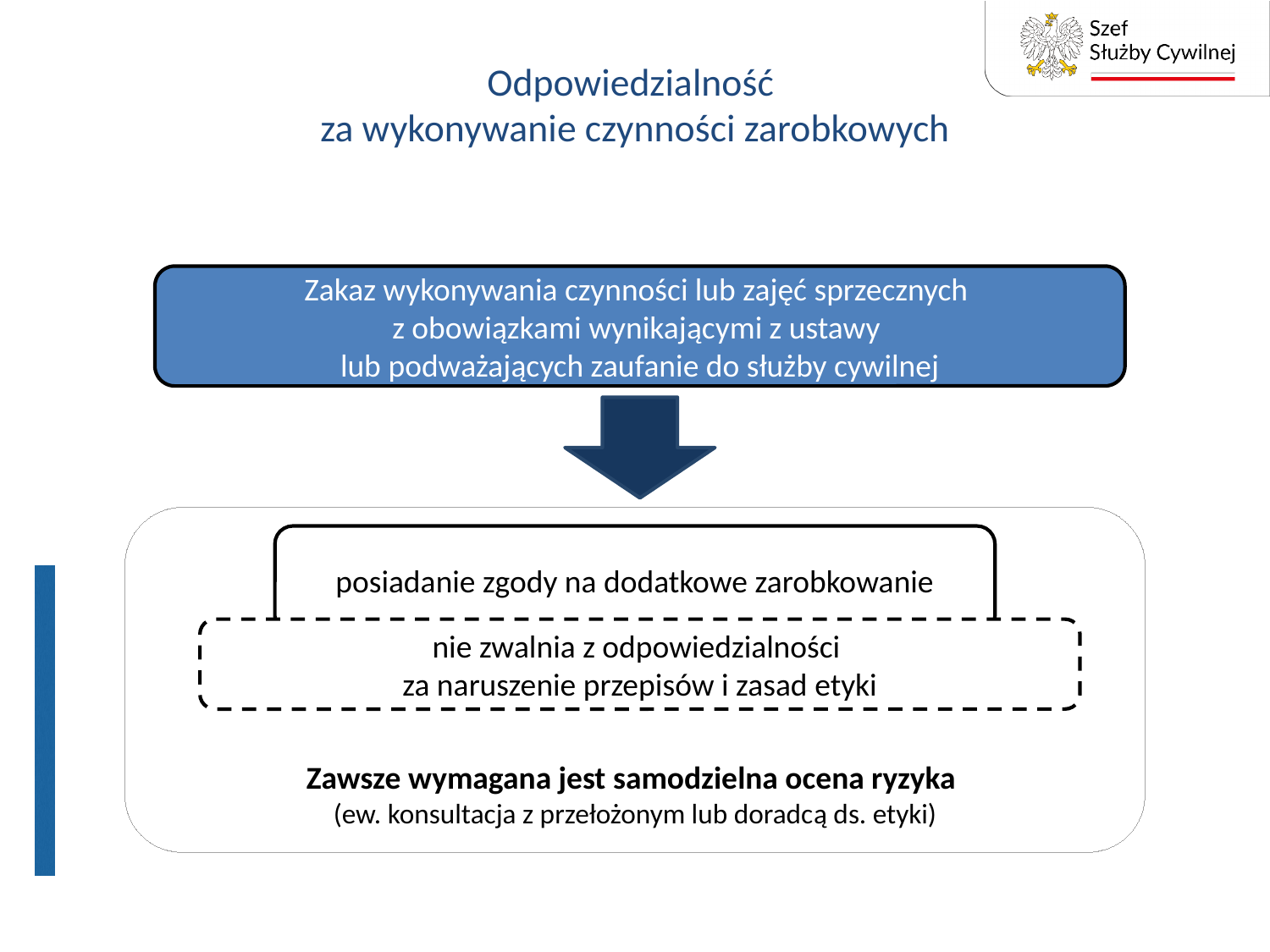

# Odpowiedzialność za wykonywanie czynności zarobkowych
Zakaz wykonywania czynności lub zajęć sprzecznych
z obowiązkami wynikającymi z ustawy
lub podważających zaufanie do służby cywilnej

Zawsze wymagana jest samodzielna ocena ryzyka
(ew. konsultacja z przełożonym lub doradcą ds. etyki)
posiadanie zgody na dodatkowe zarobkowanie
nie zwalnia z odpowiedzialności
za naruszenie przepisów i zasad etyki